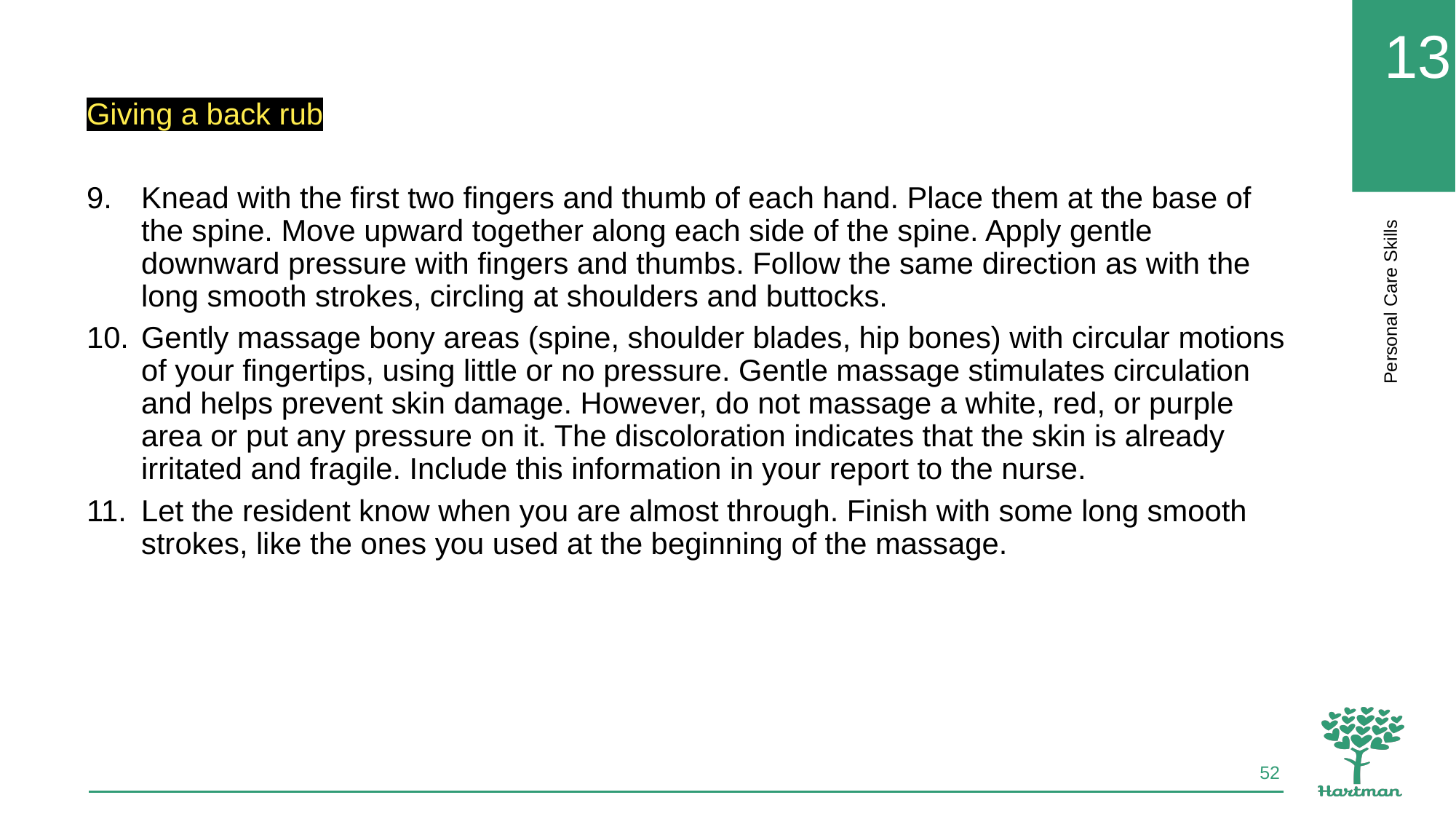

Giving a back rub

Knead with the first two fingers and thumb of each hand. Place them at the base of the spine. Move upward together along each side of the spine. Apply gentle downward pressure with fingers and thumbs. Follow the same direction as with the long smooth strokes, circling at shoulders and buttocks.
Gently massage bony areas (spine, shoulder blades, hip bones) with circular motions of your fingertips, using little or no pressure. Gentle massage stimulates circulation and helps prevent skin damage. However, do not massage a white, red, or purple area or put any pressure on it. The discoloration indicates that the skin is already irritated and fragile. Include this information in your report to the nurse.
Let the resident know when you are almost through. Finish with some long smooth strokes, like the ones you used at the beginning of the massage.

52